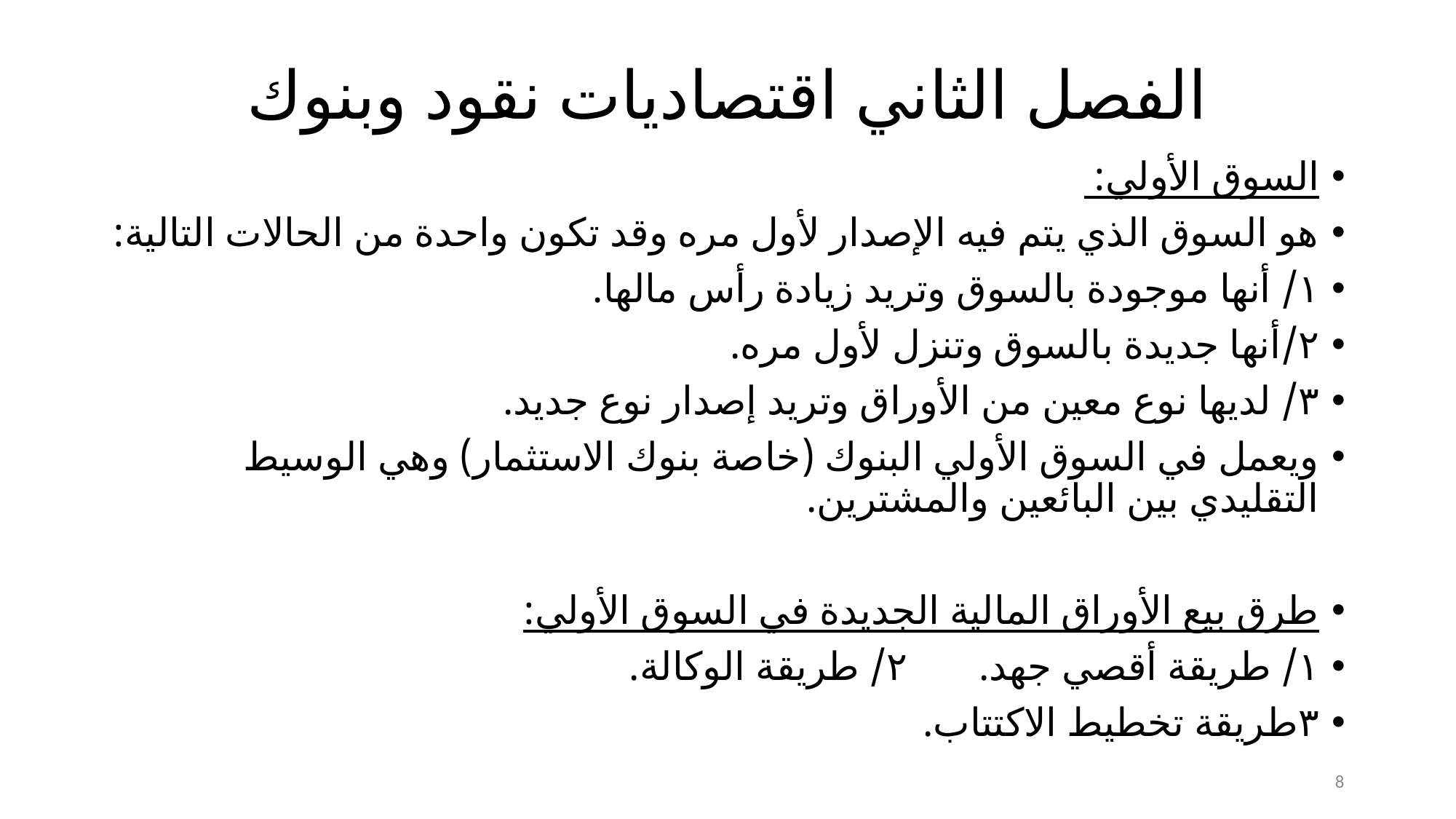

# الفصل الثاني اقتصاديات نقود وبنوك
السوق الأولي:
هو السوق الذي يتم فيه الإصدار لأول مره وقد تكون واحدة من الحالات التالية:
١/ أنها موجودة بالسوق وتريد زيادة رأس مالها.
٢/أنها جديدة بالسوق وتنزل لأول مره.
٣/ لديها نوع معين من الأوراق وتريد إصدار نوع جديد.
ويعمل في السوق الأولي البنوك (خاصة بنوك الاستثمار) وهي الوسيط التقليدي بين البائعين والمشترين.

طرق بيع الأوراق المالية الجديدة في السوق الأولي:
١/ طريقة أقصي جهد.       ٢/ طريقة الوكالة.
٣طريقة تخطيط الاكتتاب.

8